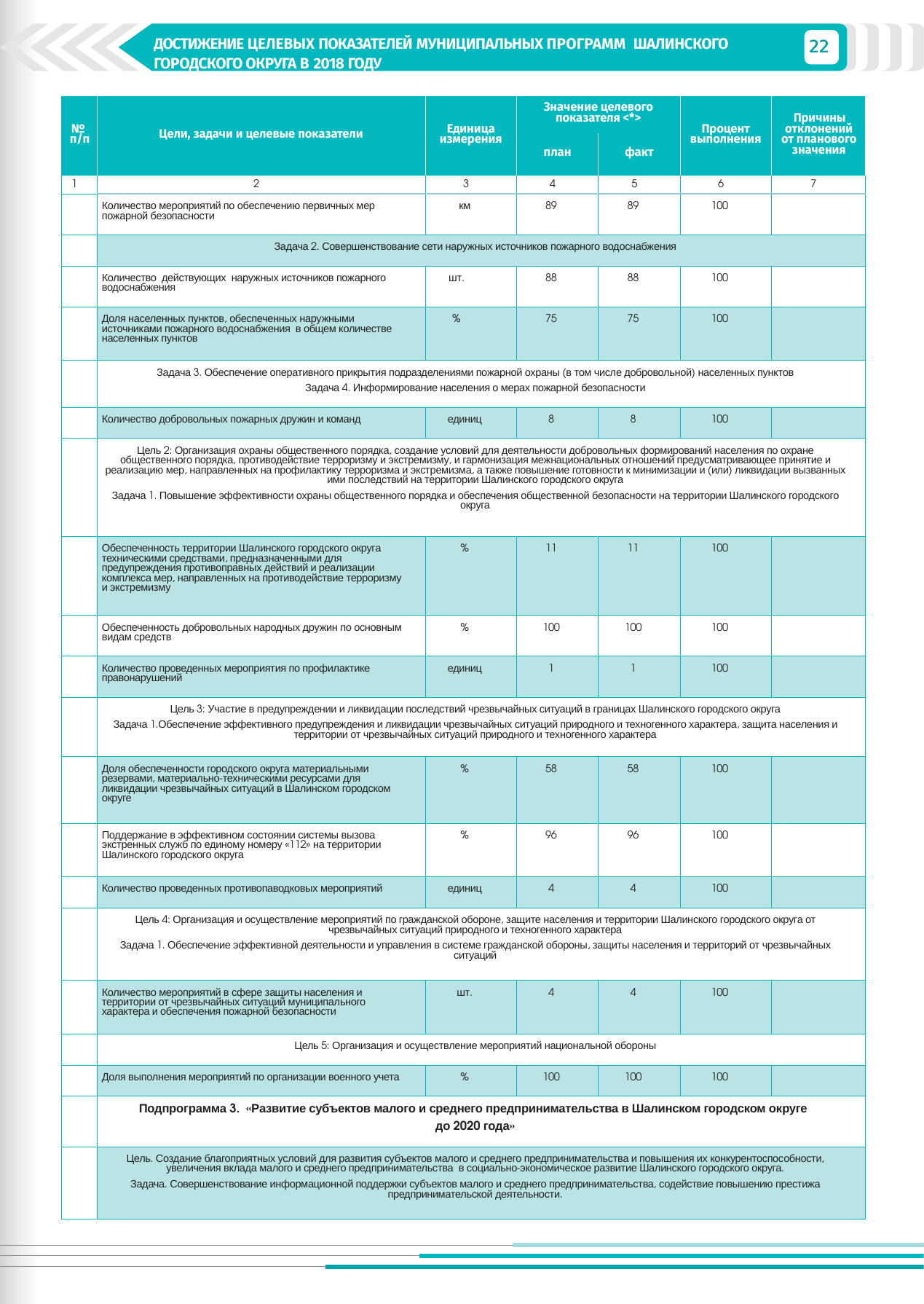

22

ДОСТИЖЕНИЕ ЦЕЛЕВЫХ ПОКАЗАТЕЛЕЙ МУНИЦИПАЛЬНЫХ ПРОГРАММ  ШАЛИНСКОГО ГОРОДСКОГО ОКРУГА В 2018 ГОДУ
ДОСТИЖЕНИЕ ЦЕЛЕВЫХ ПОКАЗАТЕЛЕЙ МУНИЦИПАЛЬНЫХ ПРОГРАММ  ШАЛИНСКОГО ГОРОДСКОГО ОКРУГА В 208 ГОДУ
| № п/п | Цели, задачи и целевые показатели | Единица измерения | Значение целевого показателя <\*> |  | Процент выполнения | Причины отклонений от планового значения |
| --- | --- | --- | --- | --- | --- | --- |
|  |  |  | план | факт |  |  |
| 1 | 2 | 3 | 4 | 5 | 6 | 7 |
|  | Количество мероприятий по обеспечению первичных мер пожарной безопасности | км | 89 | 89 | 100 |  |
|  | Задача 2. Совершенствование сети наружных источников пожарного водоснабжения |  |  |  |  |  |
|  | Количество действующих наружных источников пожарного водоснабжения | шт. | 88 | 88 | 100 |  |
|  | Доля населенных пунктов, обеспеченных наружными источниками пожарного водоснабжения в общем количестве населенных пунктов | % | 75 | 75 | 100 |  |
|  | Задача 3. Обеспечение оперативного прикрытия подразделениями пожарной охраны (в том числе добровольной) населенных пунктов Задача 4. Информирование населения о мерах пожарной безопасности |  |  |  |  |  |
|  | Количество добровольных пожарных дружин и команд | единиц | 8 | 8 | 100 |  |
|  | Цель 2: Организация охраны общественного порядка, создание условий для деятельности добровольных формирований населения по охране общественного порядка, противодействие терроризму и экстремизму, и гармонизация межнациональных отношений предусматривающее принятие и реализацию мер, направленных на профилактику терроризма и экстремизма, а также повышение готовности к минимизации и (или) ликвидации вызванных ими последствий на территории Шалинского городского округа Задача 1. Повышение эффективности охраны общественного порядка и обеспечения общественной безопасности на территории Шалинского городского округа |  |  |  |  |  |
|  | Обеспеченность территории Шалинского городского округа техническими средствами, предназначенными для предупреждения противоправных действий и реализации комплекса мер, направленных на противодействие терроризму и экстремизму | % | 11 | 11 | 100 |  |
|  | Обеспеченность добровольных народных дружин по основным видам средств | % | 100 | 100 | 100 |  |
|  | Количество проведенных мероприятия по профилактике правонарушений | единиц | 1 | 1 | 100 |  |
|  | Цель 3: Участие в предупреждении и ликвидации последствий чрезвычайных ситуаций в границах Шалинского городского округа Задача 1.Обеспечение эффективного предупреждения и ликвидации чрезвычайных ситуаций природного и техногенного характера, защита населения и территории от чрезвычайных ситуаций природного и техногенного характера |  |  |  |  |  |
|  | Доля обеспеченности городского округа материальными резервами, материально-техническими ресурсами для ликвидации чрезвычайных ситуаций в Шалинском городском округе | % | 58 | 58 | 100 |  |
|  | Поддержание в эффективном состоянии системы вызова экстренных служб по единому номеру «112» на территории Шалинского городского округа | % | 96 | 96 | 100 |  |
|  | Количество проведенных противопаводковых мероприятий | единиц | 4 | 4 | 100 |  |
|  | Цель 4: Организация и осуществление мероприятий по гражданской обороне, защите населения и территории Шалинского городского округа от чрезвычайных ситуаций природного и техногенного характера Задача 1. Обеспечение эффективной деятельности и управления в системе гражданской обороны, защиты населения и территорий от чрезвычайных ситуаций |  |  |  |  |  |
|  | Количество мероприятий в сфере защиты населения и территории от чрезвычайных ситуаций муниципального характера и обеспечения пожарной безопасности | шт. | 4 | 4 | 100 |  |
|  | Цель 5: Организация и осуществление мероприятий национальной обороны |  |  |  |  |  |
|  | Доля выполнения мероприятий по организации военного учета | % | 100 | 100 | 100 |  |
|  | Подпрограмма 3. «Развитие субъектов малого и среднего предпринимательства в Шалинском городском округе до 2020 года» |  |  |  |  |  |
|  | Цель. Создание благоприятных условий для развития субъектов малого и среднего предпринимательства и повышения их конкурентоспособности, увеличения вклада малого и среднего предпринимательства в социально-экономическое развитие Шалинского городского округа. Задача. Совершенствование информационной поддержки субъектов малого и среднего предпринимательства, содействие повышению престижа предпринимательской деятельности. |  |  |  |  |  |